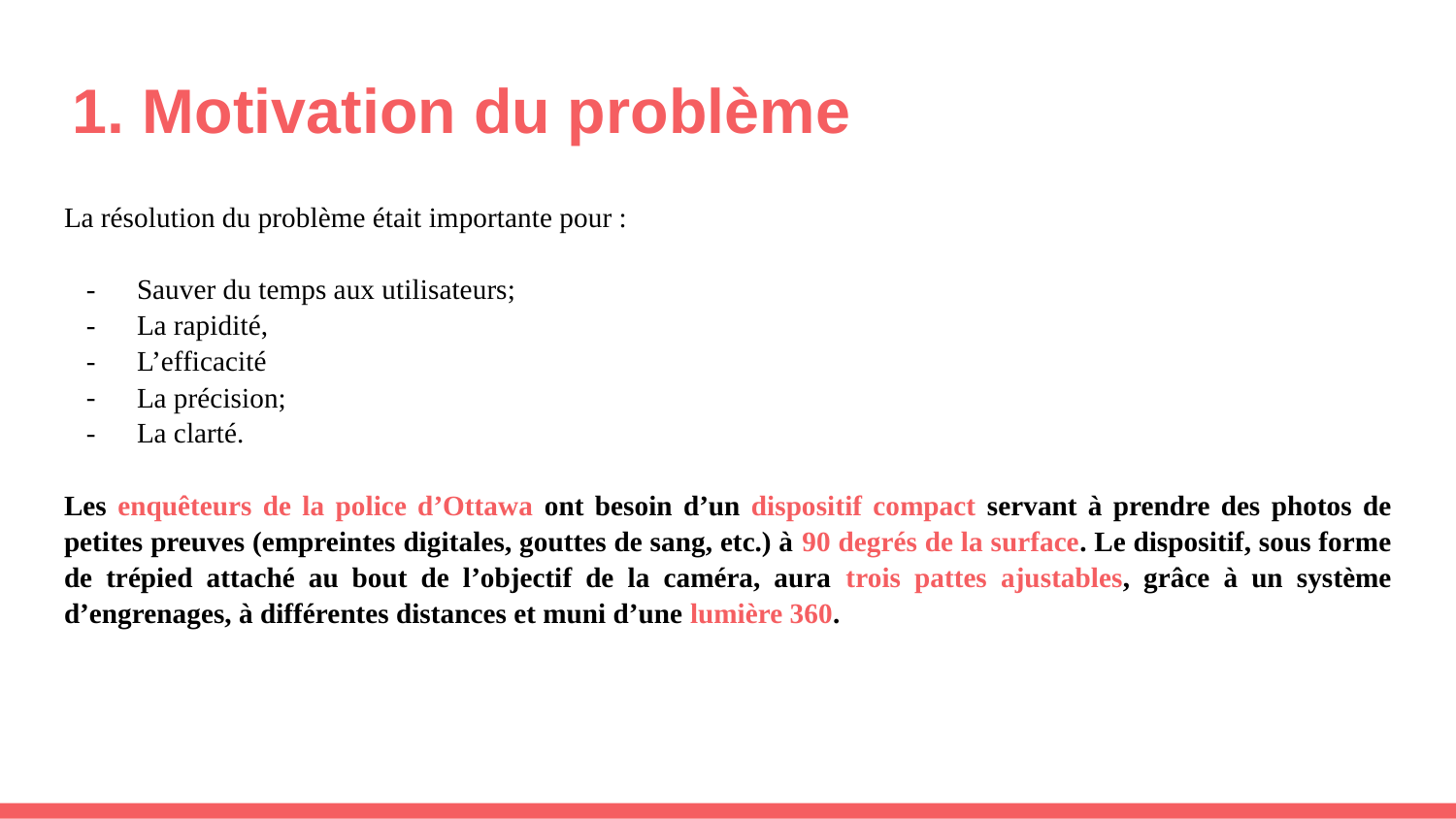

# Motivation du problème
La résolution du problème était importante pour :

Sauver du temps aux utilisateurs;
La rapidité,
L’efficacité
La précision;
La clarté.

Les enquêteurs de la police d’Ottawa ont besoin d’un dispositif compact servant à prendre des photos de petites preuves (empreintes digitales, gouttes de sang, etc.) à 90 degrés de la surface. Le dispositif, sous forme de trépied attaché au bout de l’objectif de la caméra, aura trois pattes ajustables, grâce à un système d’engrenages, à différentes distances et muni d’une lumière 360.